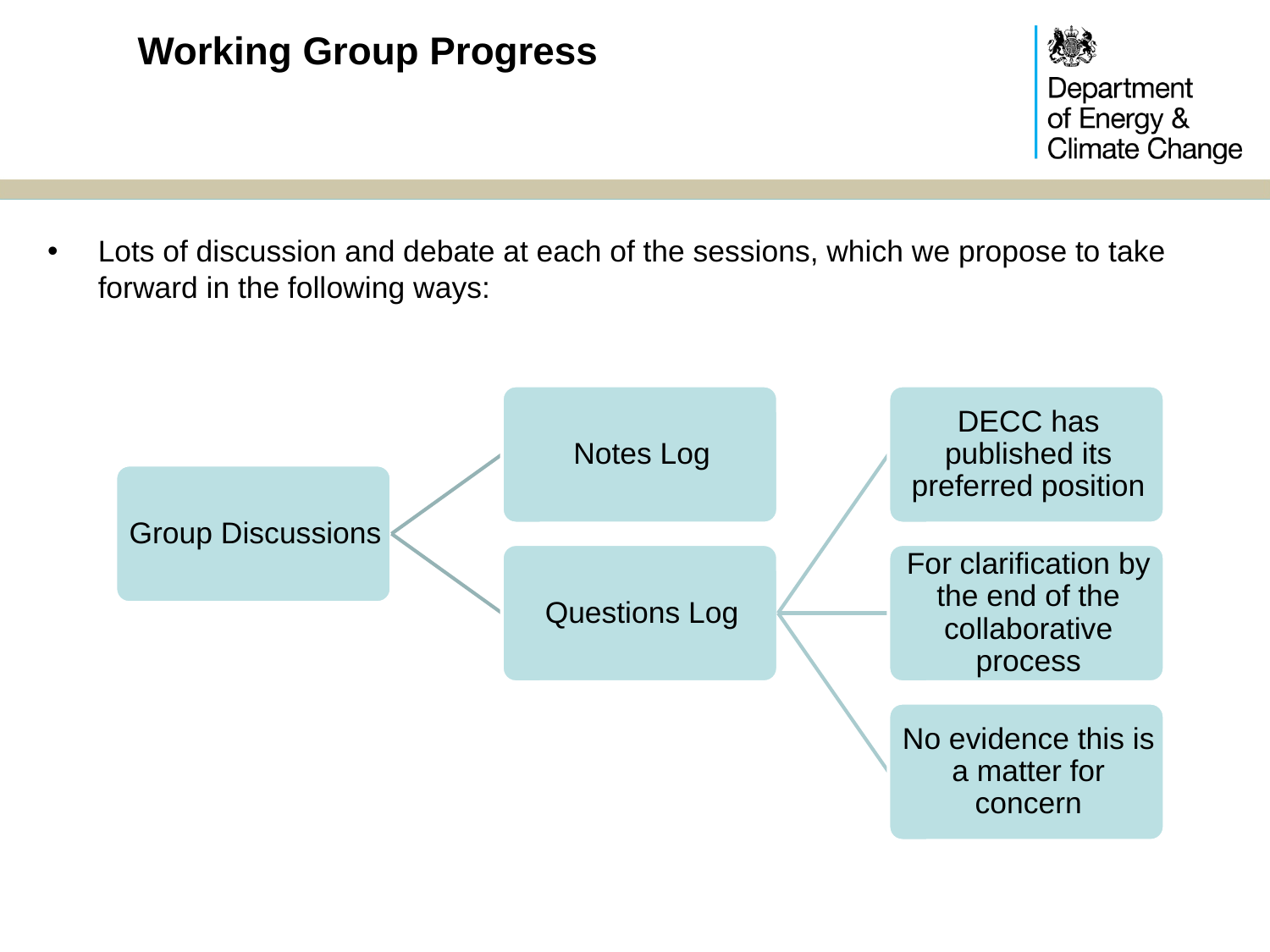

# Working Group Progress
Lots of discussion and debate at each of the sessions, which we propose to take forward in the following ways:
Group Discussions

Notes Log

Questions Log

DECC has published its preferred position

For clarification by the end of the collaborative process

No evidence this is a matter for concern